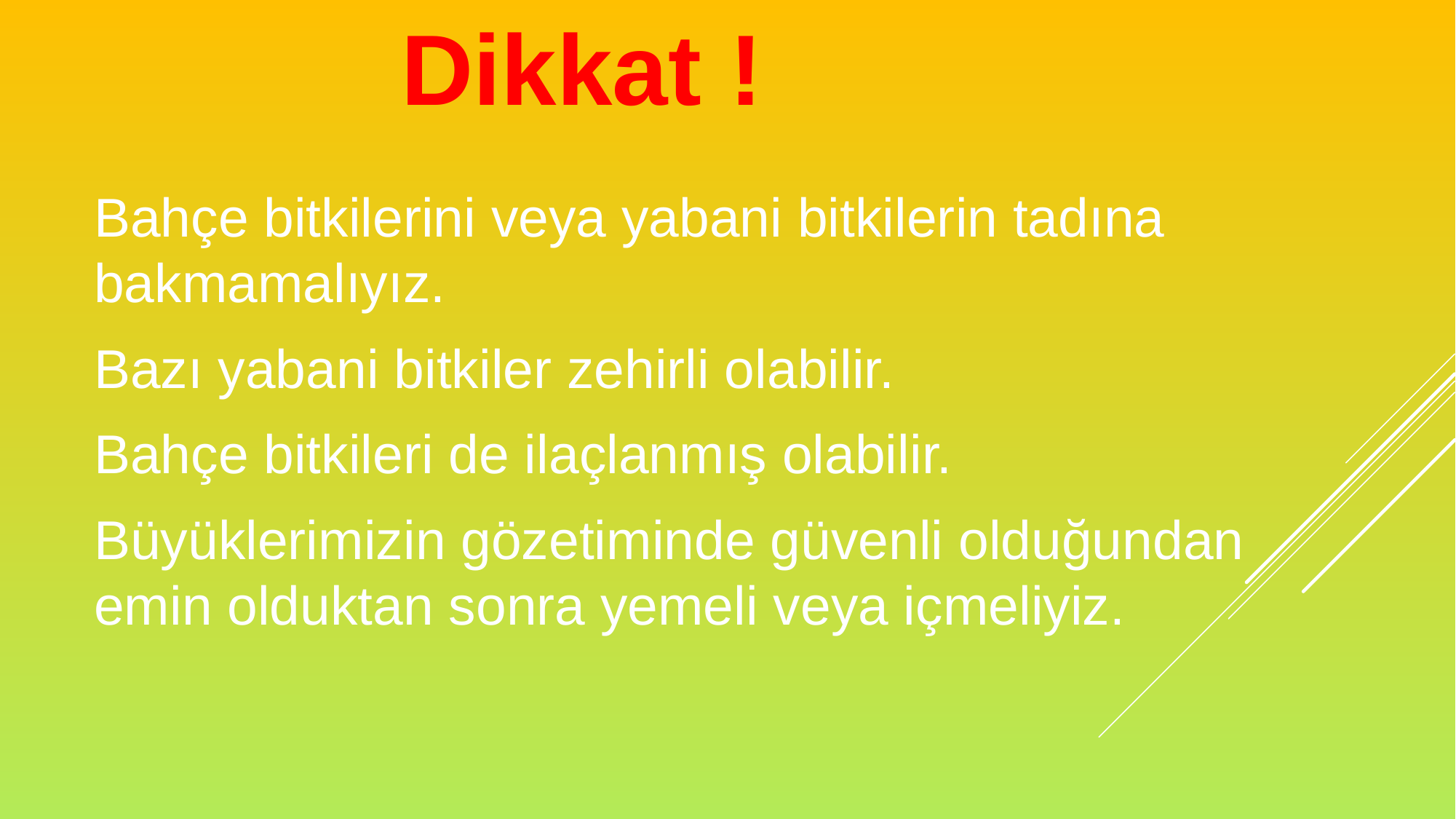

Dikkat !
Bahçe bitkilerini veya yabani bitkilerin tadına bakmamalıyız.
Bazı yabani bitkiler zehirli olabilir.
Bahçe bitkileri de ilaçlanmış olabilir.
Büyüklerimizin gözetiminde güvenli olduğundan emin olduktan sonra yemeli veya içmeliyiz.